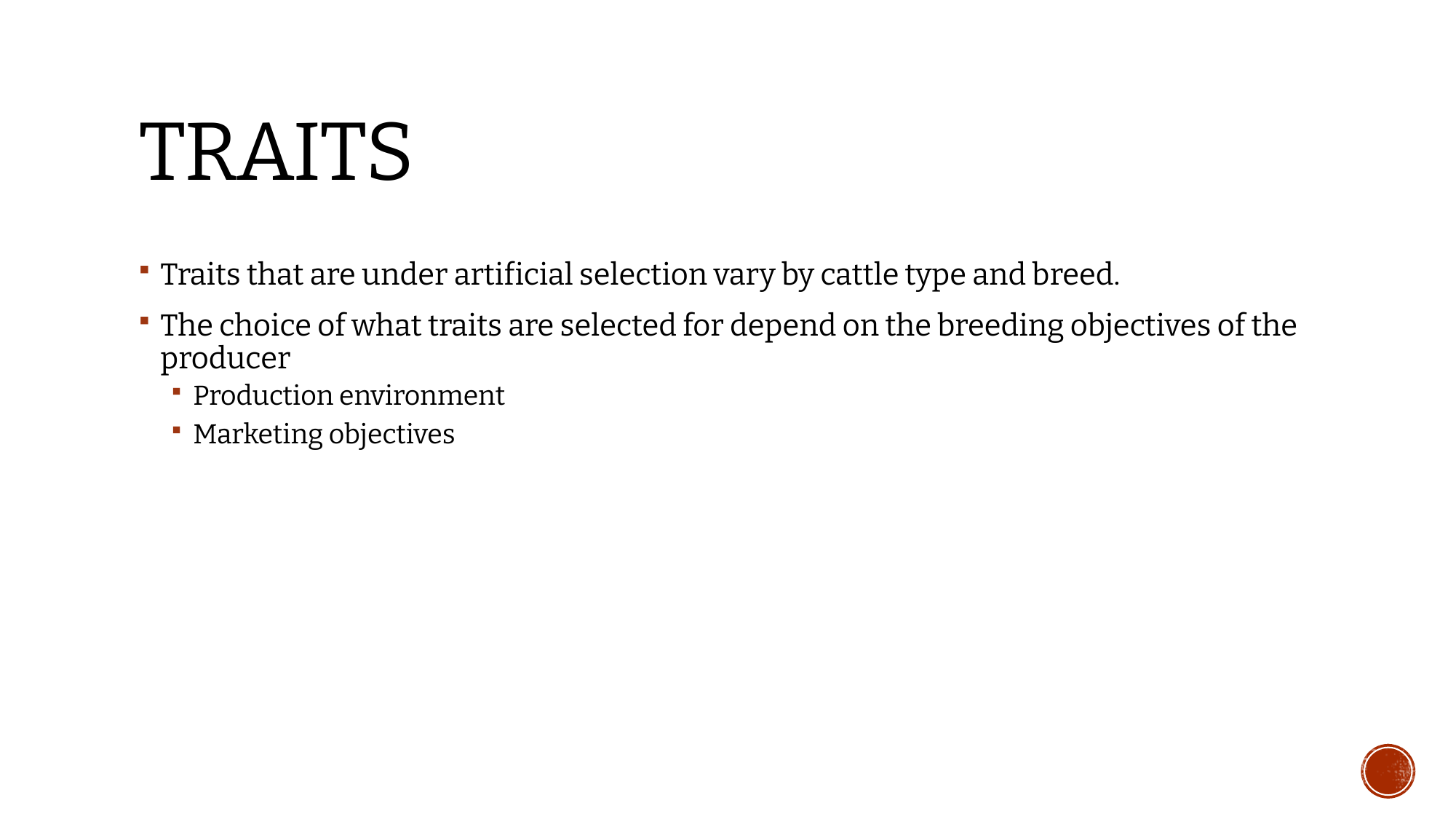

# Traits
Traits that are under artificial selection vary by cattle type and breed.
The choice of what traits are selected for depend on the breeding objectives of the producer
Production environment
Marketing objectives